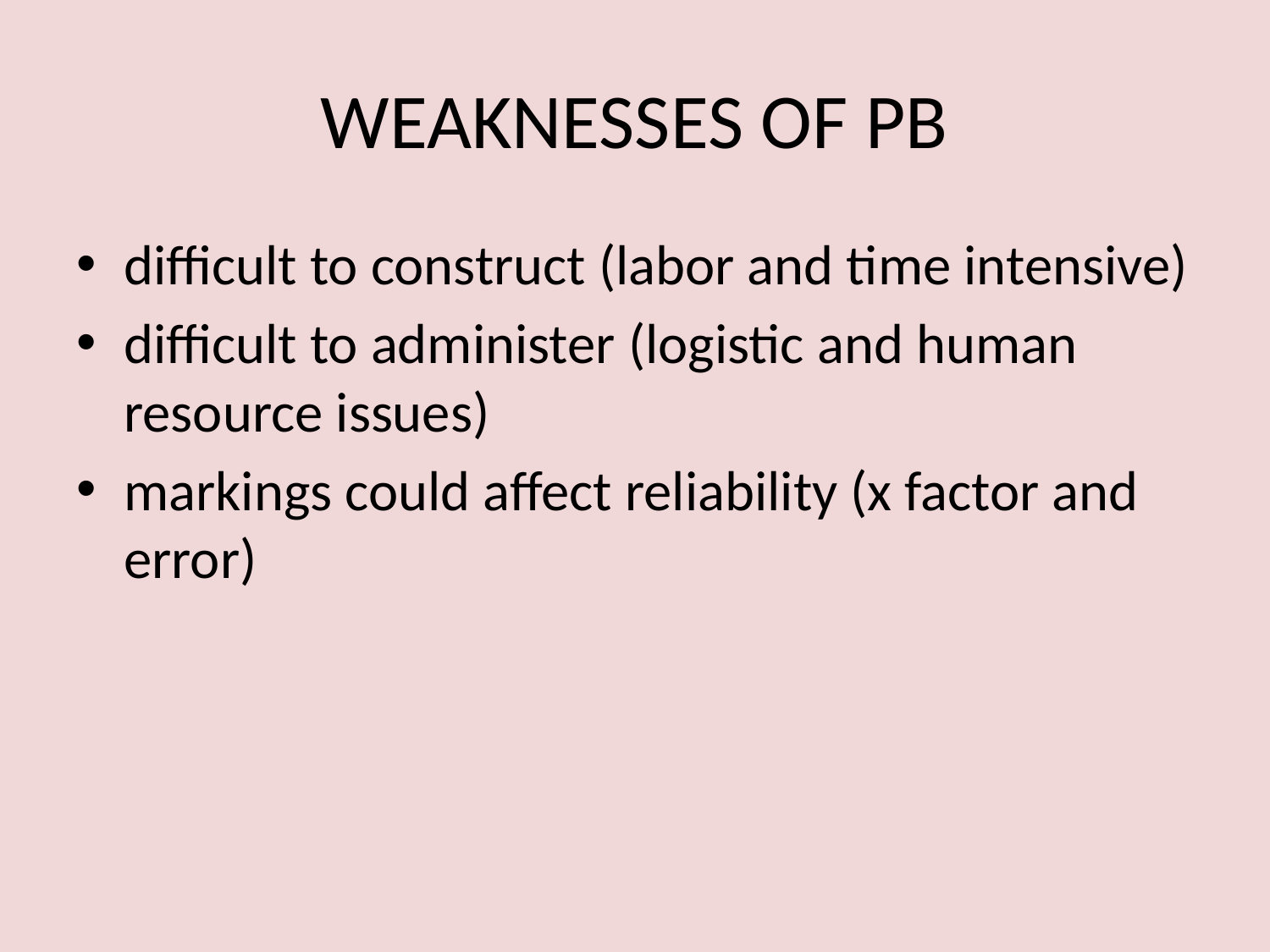

# WEAKNESSES OF PB
difficult to construct (labor and time intensive)
difficult to administer (logistic and human resource issues)
markings could affect reliability (x factor and error)